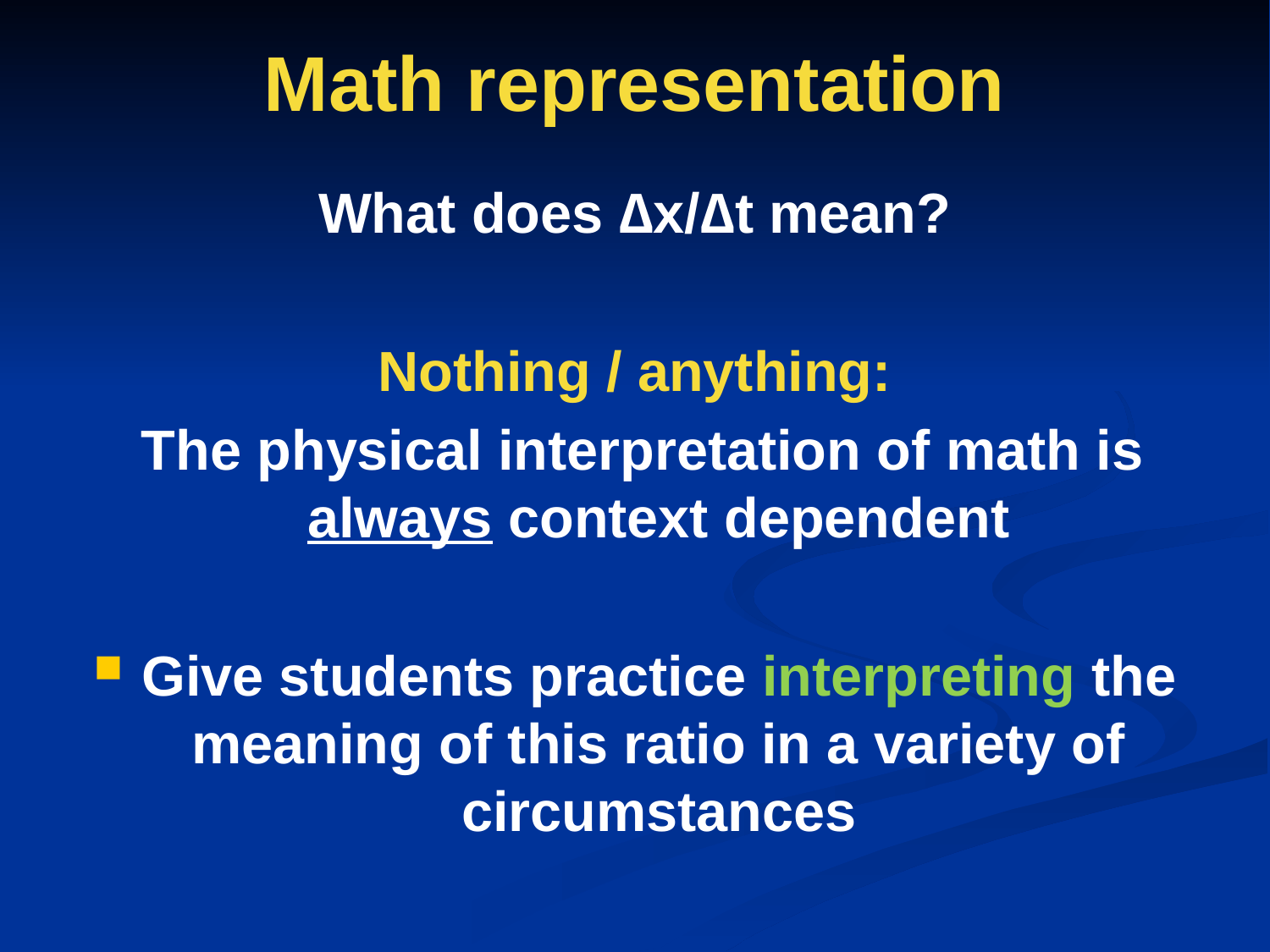

# Math representation
What does ∆x/∆t mean?

Nothing / anything:
 The physical interpretation of math is always context dependent

Give students practice interpreting the meaning of this ratio in a variety of circumstances